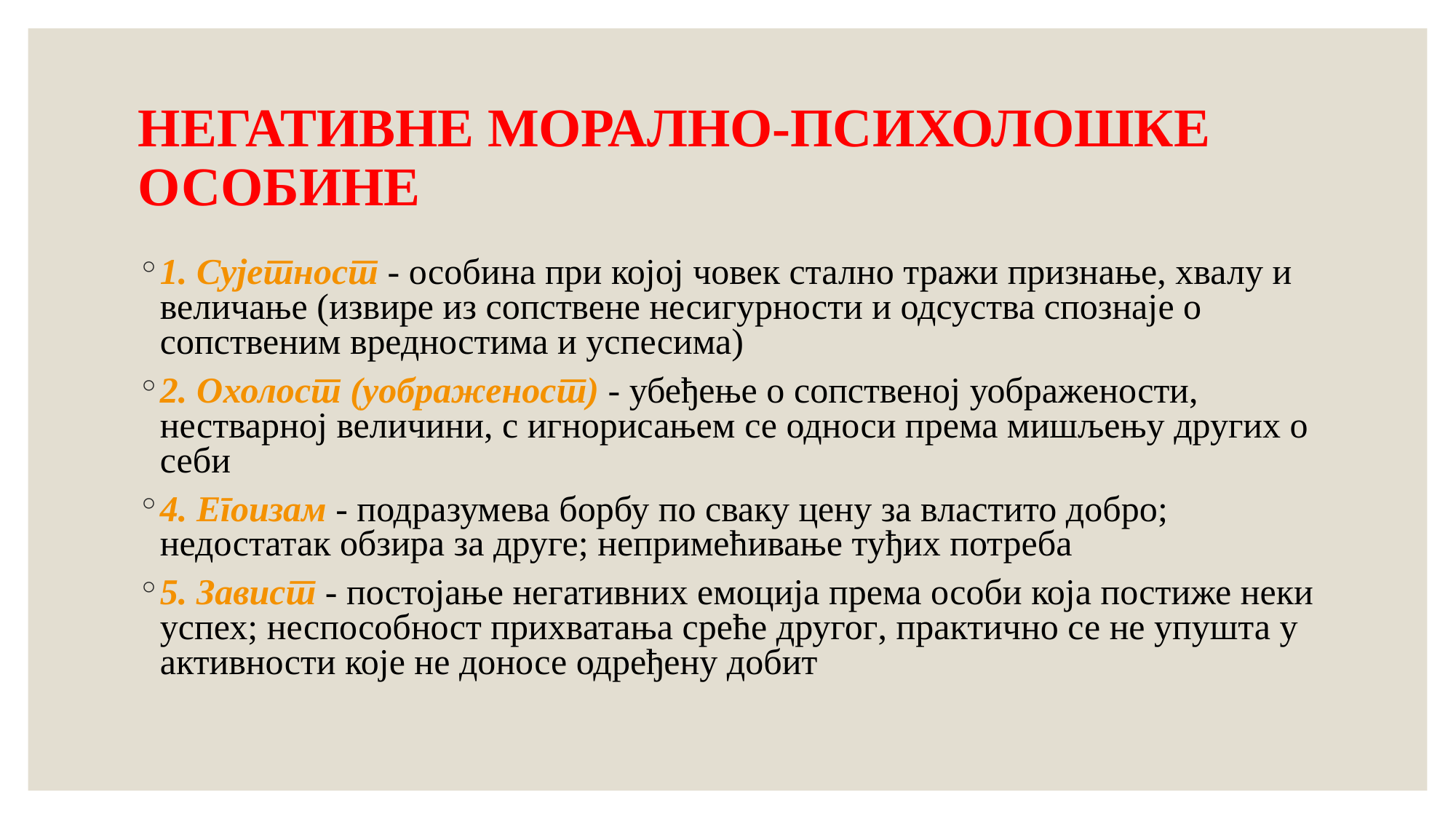

# НЕГАТИВНЕ МОРАЛНО-ПСИХОЛОШКЕ ОСОБИНЕ
1. Сујетност - особина при којој човек стално тражи признање, хвалу и величање (извире из сопствене несигурности и одсуства спознаје о сопственим вредностима и успесима)
2. Охолост (уображеност) - убеђење о сопственој уображености, нестварној величини, с игнорисањем се односи према мишљењу других о себи
4. Егоизам - подразумева борбу по сваку цену за властито добро; недостатак обзира за друге; непримећивање туђих потреба
5. Завист - постојање негативних емоција према особи која постиже неки успех; неспособност прихватања среће другог, практично се не упушта у активности које не доносе одређену добит